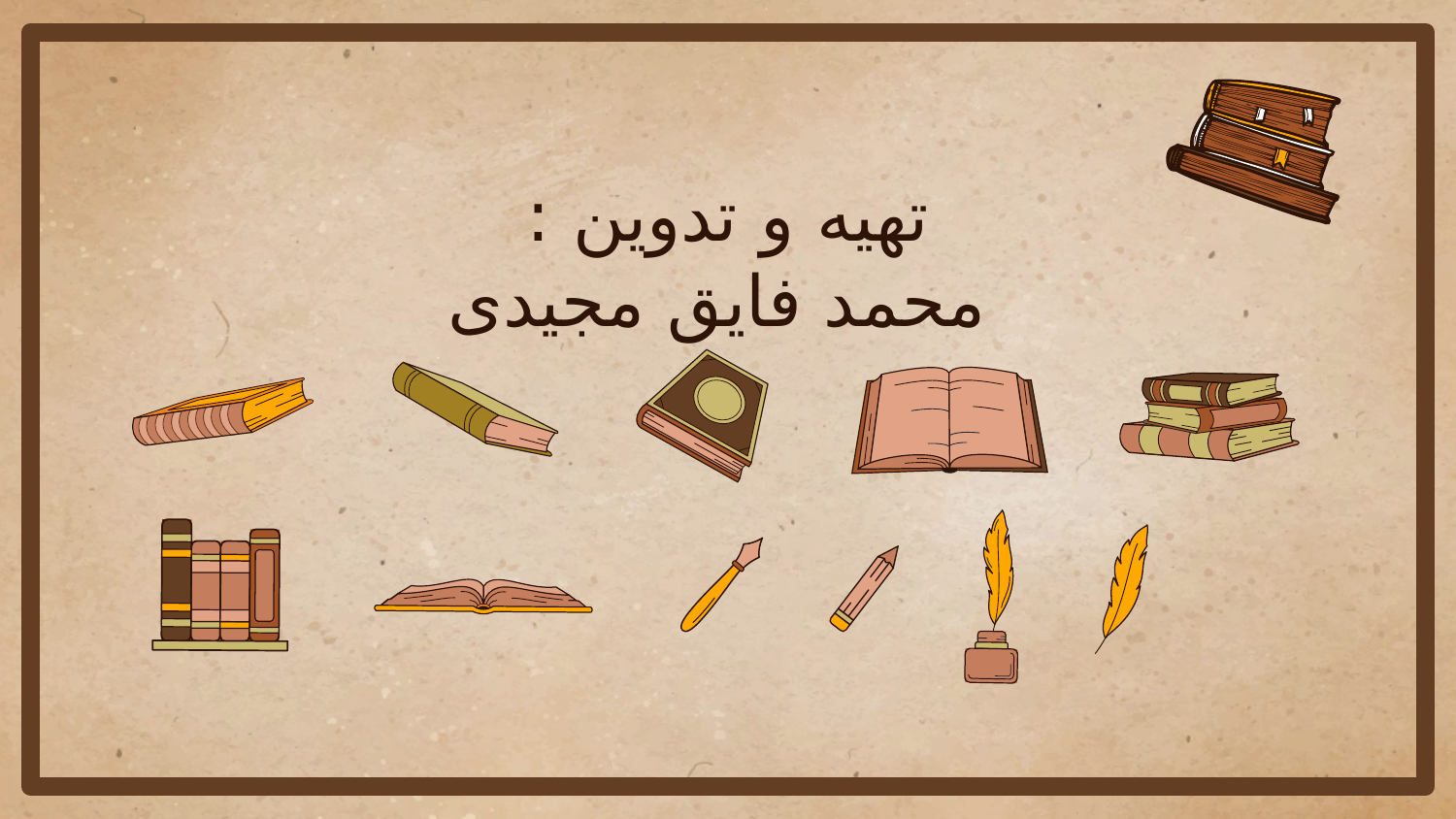

# تهیه و تدوین : محمد فایق مجیدی